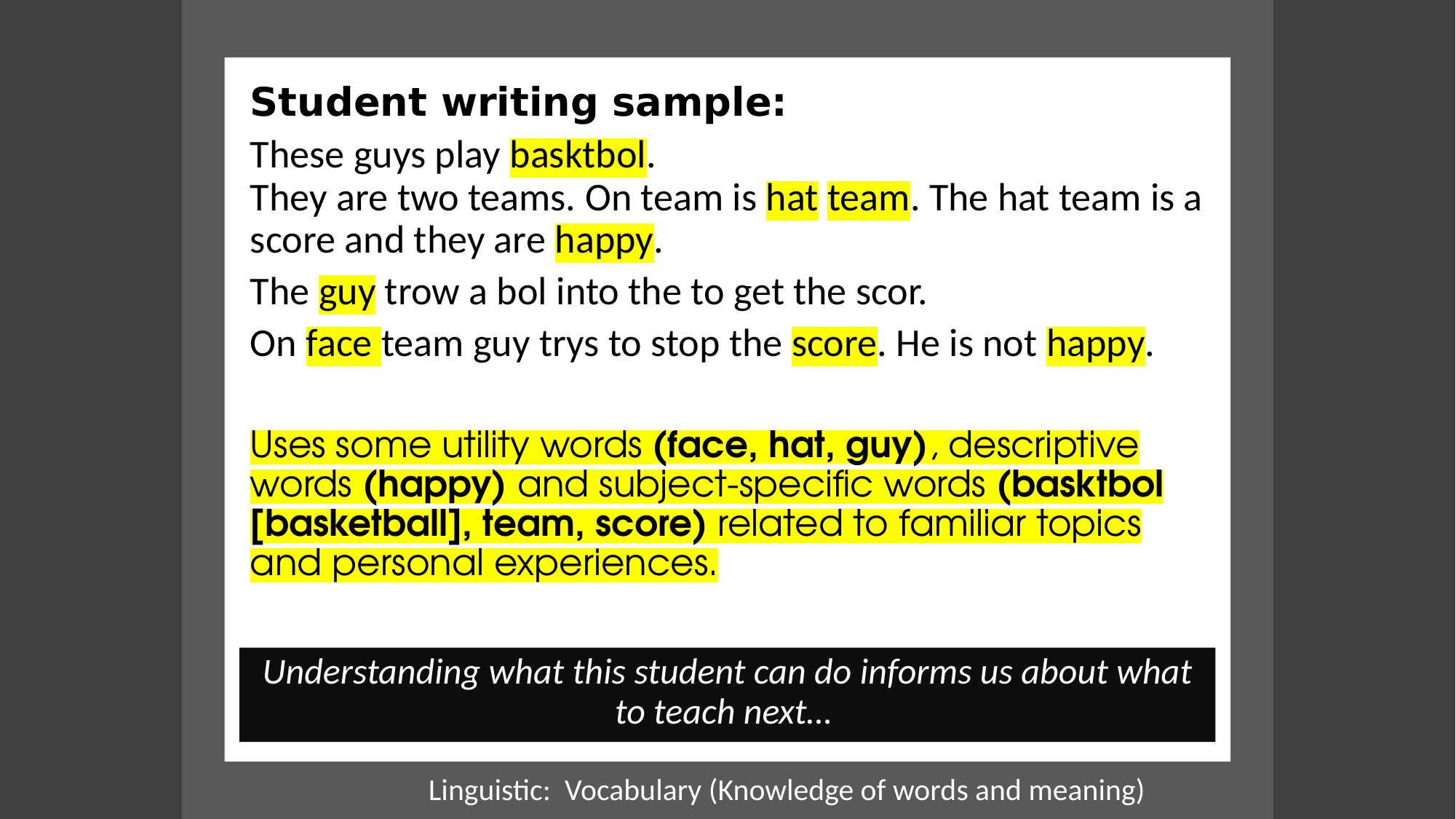

Student writing sample:
These guys play basktbol. They are two teams. On team is hat team. The hat team is a score and they are happy.
The guy trow a bol into the to get the scor.
On face team guy trys to stop the score. He is not happy.

Uses some utility words (face, hat, guy), descriptive words (happy) and subject-specific words (basktbol [basketball], team, score) related to familiar topics and personal experiences.

Understanding what this student can do informs us about what to teach next…
Linguistic:  Vocabulary (Knowledge of words and meaning)